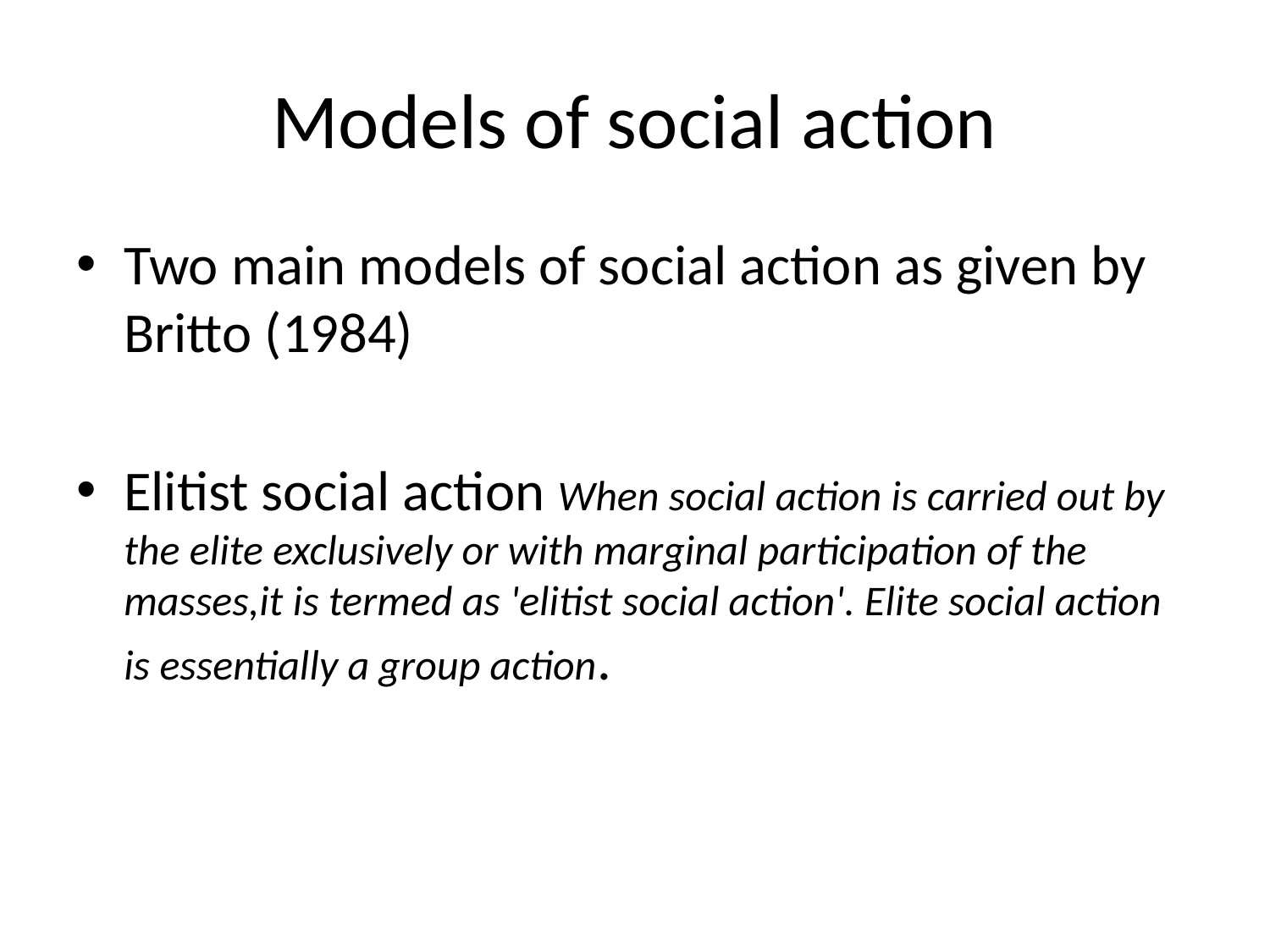

# Models of social action
Two main models of social action as given by Britto (1984)

Elitist social action When social action is carried out by the elite exclusively or with marginal participation of the masses,it is termed as 'elitist social action'. Elite social action is essentially a group action.